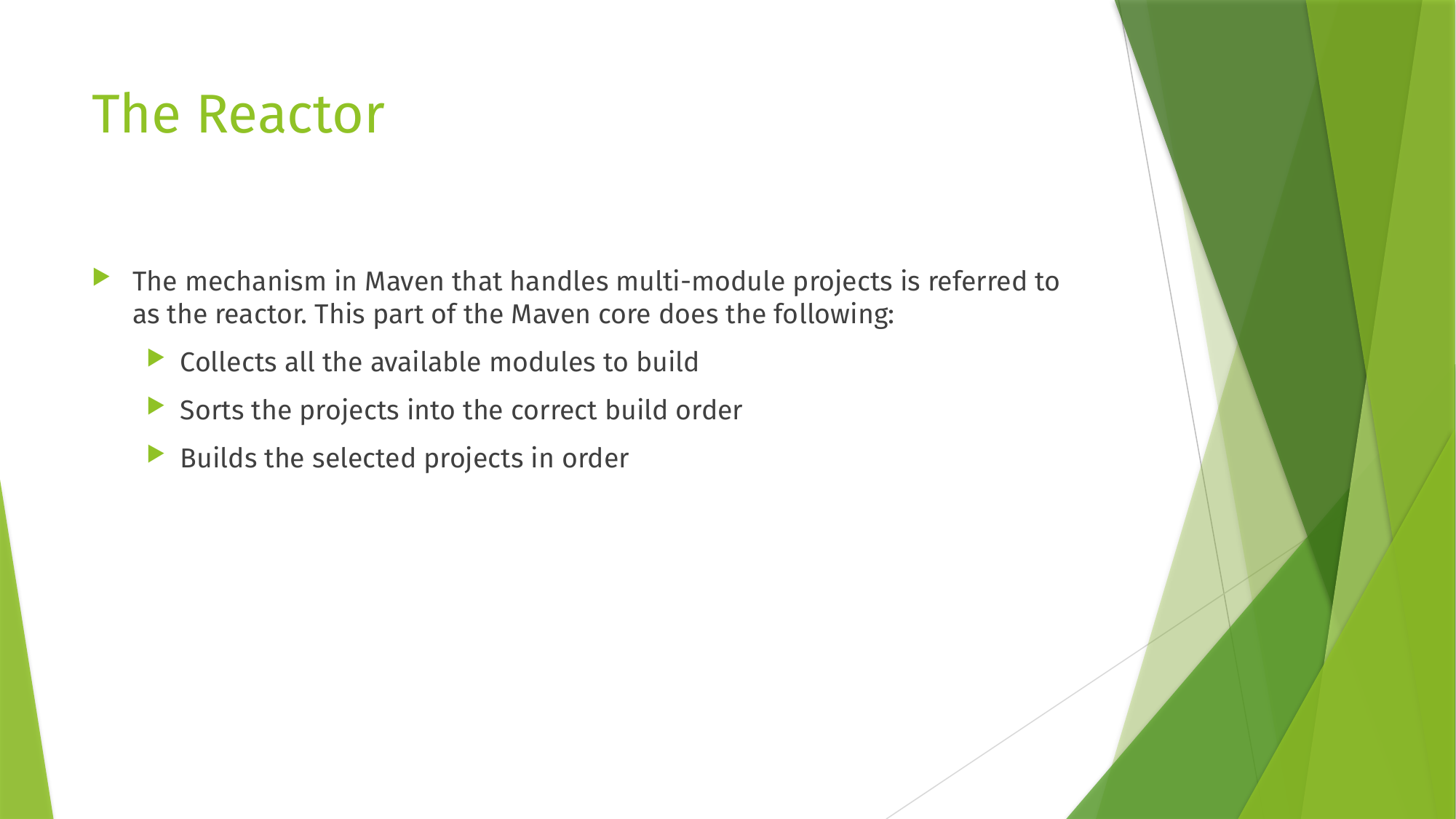

# The Reactor
The mechanism in Maven that handles multi-module projects is referred to as the reactor. This part of the Maven core does the following:
Collects all the available modules to build
Sorts the projects into the correct build order
Builds the selected projects in order